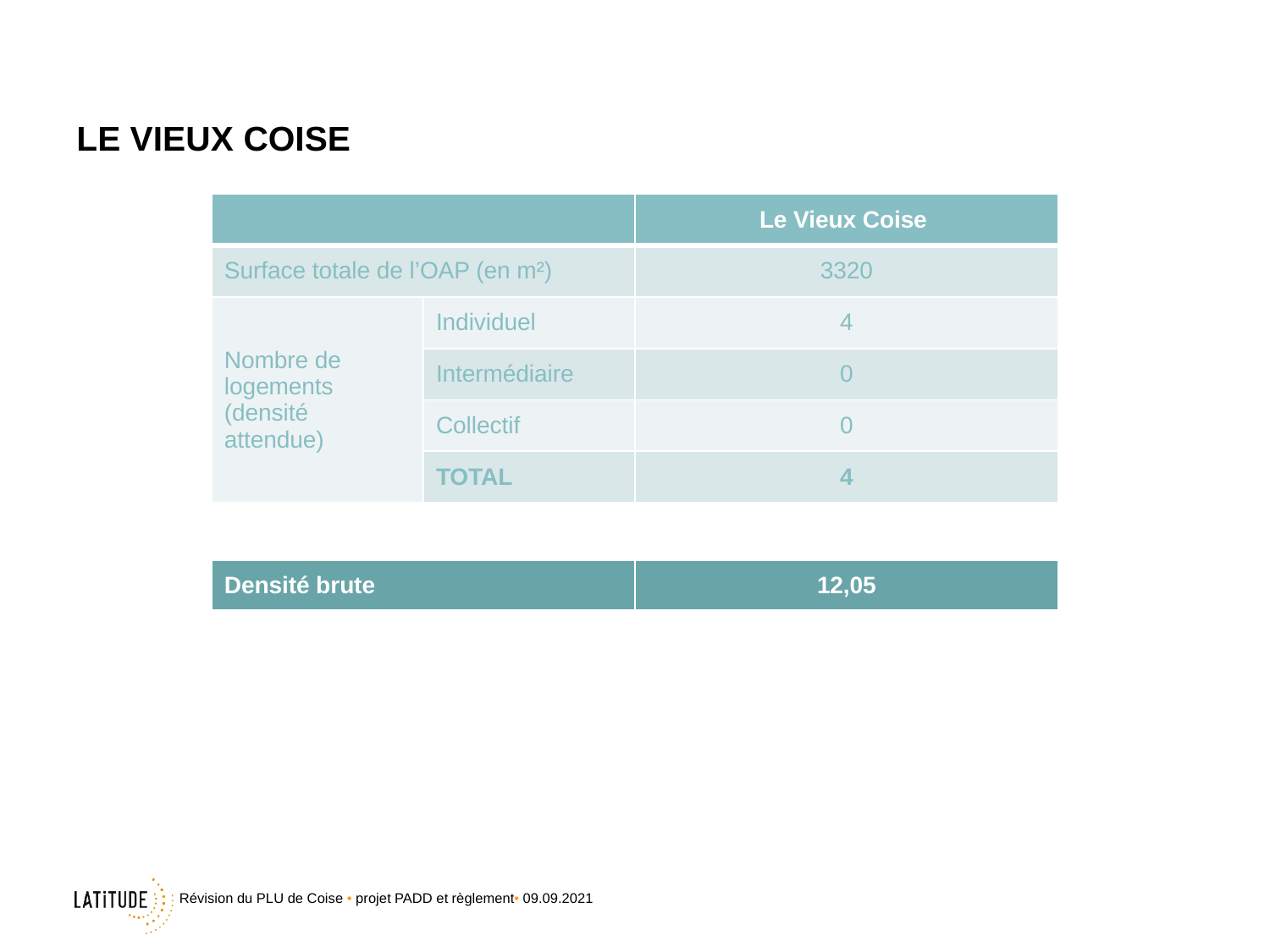

# Le Vieux coise
|  |  | Le Vieux Coise |
| --- | --- | --- |
| Surface totale de l’OAP (en m²) |  | 3320 |
| Nombre de logements (densité attendue) | Individuel | 4 |
|  | Intermédiaire | 0 |
|  | Collectif | 0 |
|  | TOTAL | 4 |
| Densité brute | 12,05 |
| --- | --- |